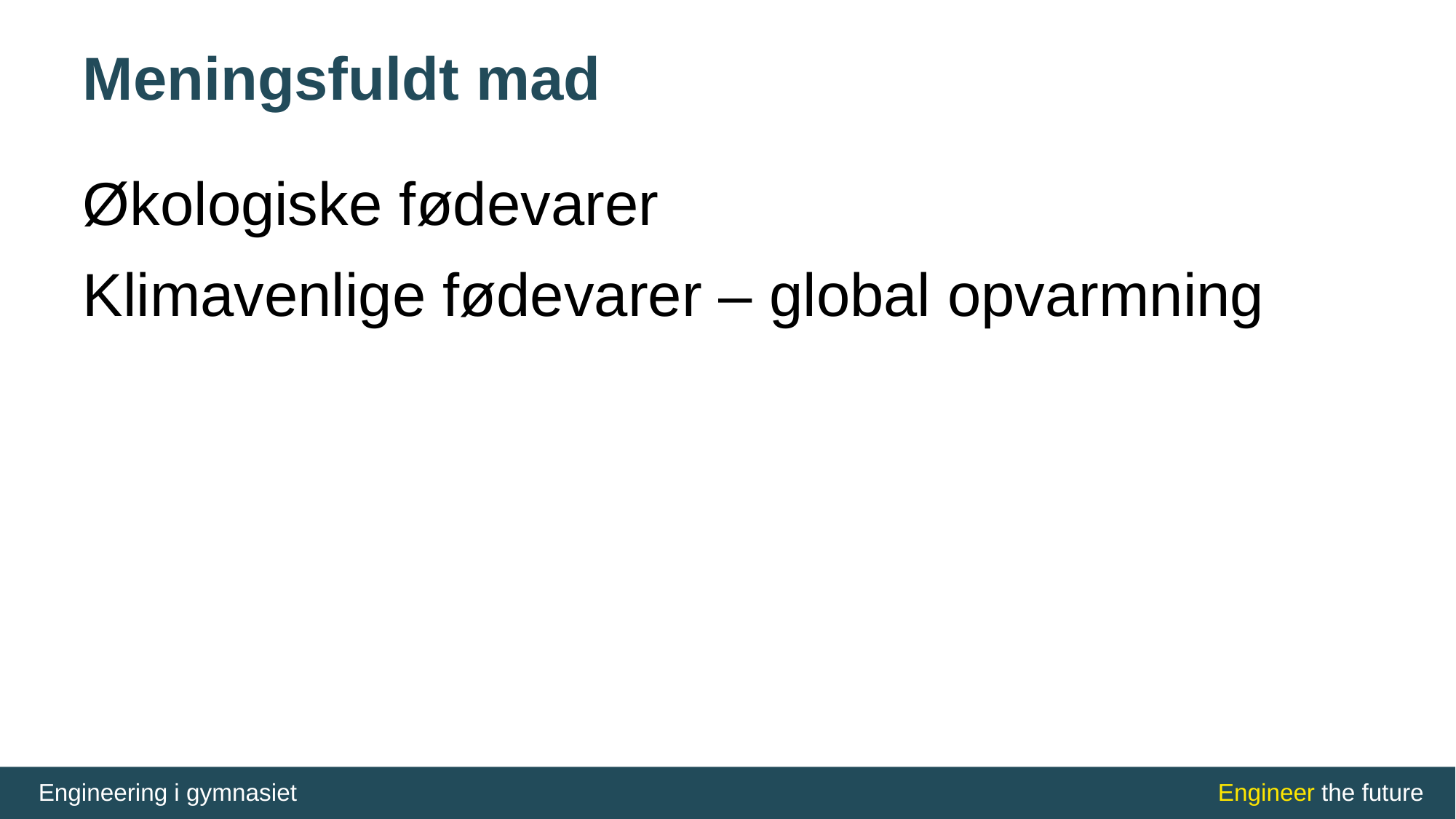

# Meningsfuldt mad
Økologiske fødevarer
Klimavenlige fødevarer – global opvarmning